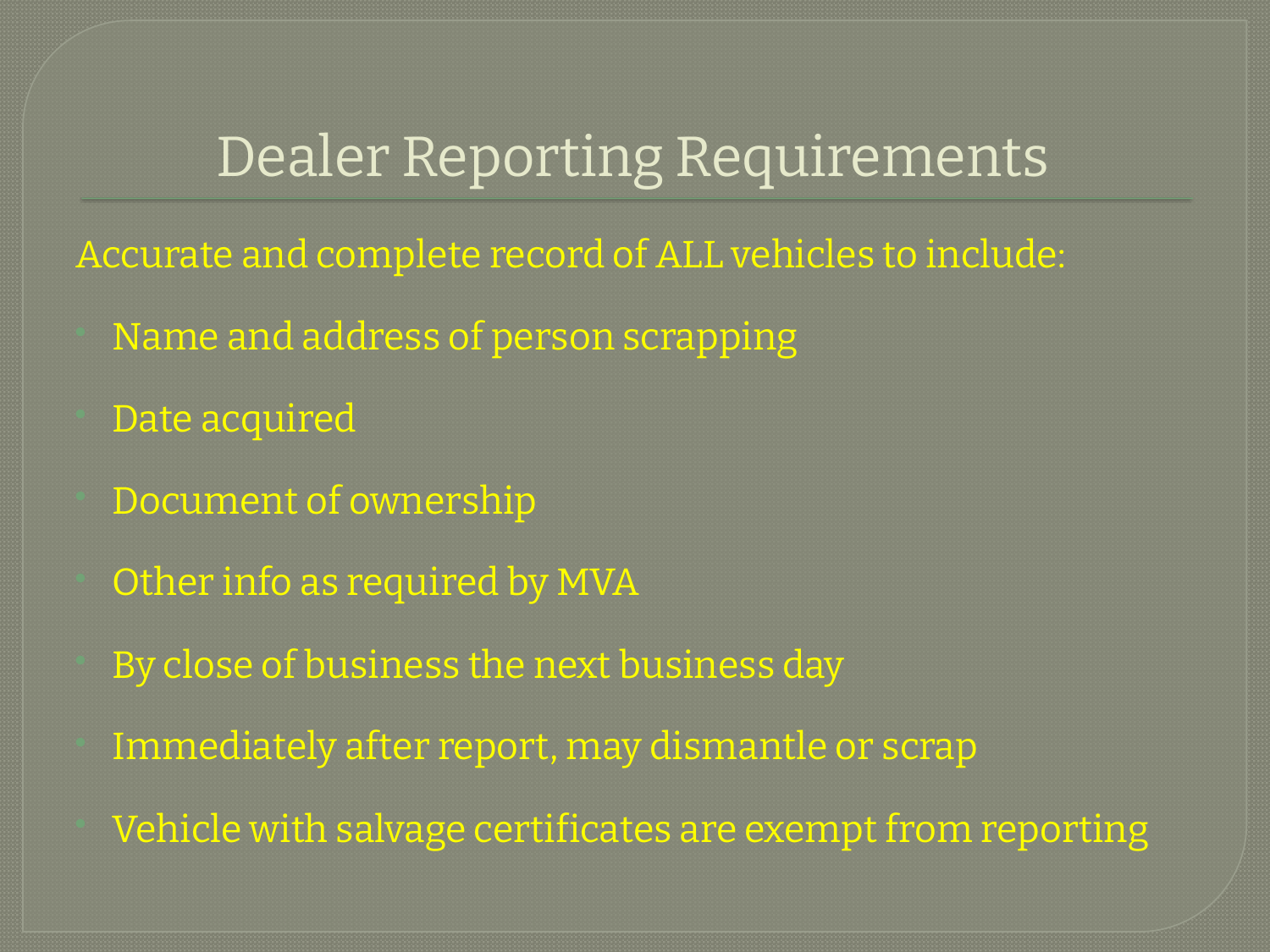

# Dealer Reporting Requirements
Accurate and complete record of ALL vehicles to include:

Name and address of person scrapping

Date acquired

Document of ownership

Other info as required by MVA

By close of business the next business day

Immediately after report, may dismantle or scrap

Vehicle with salvage certificates are exempt from reporting